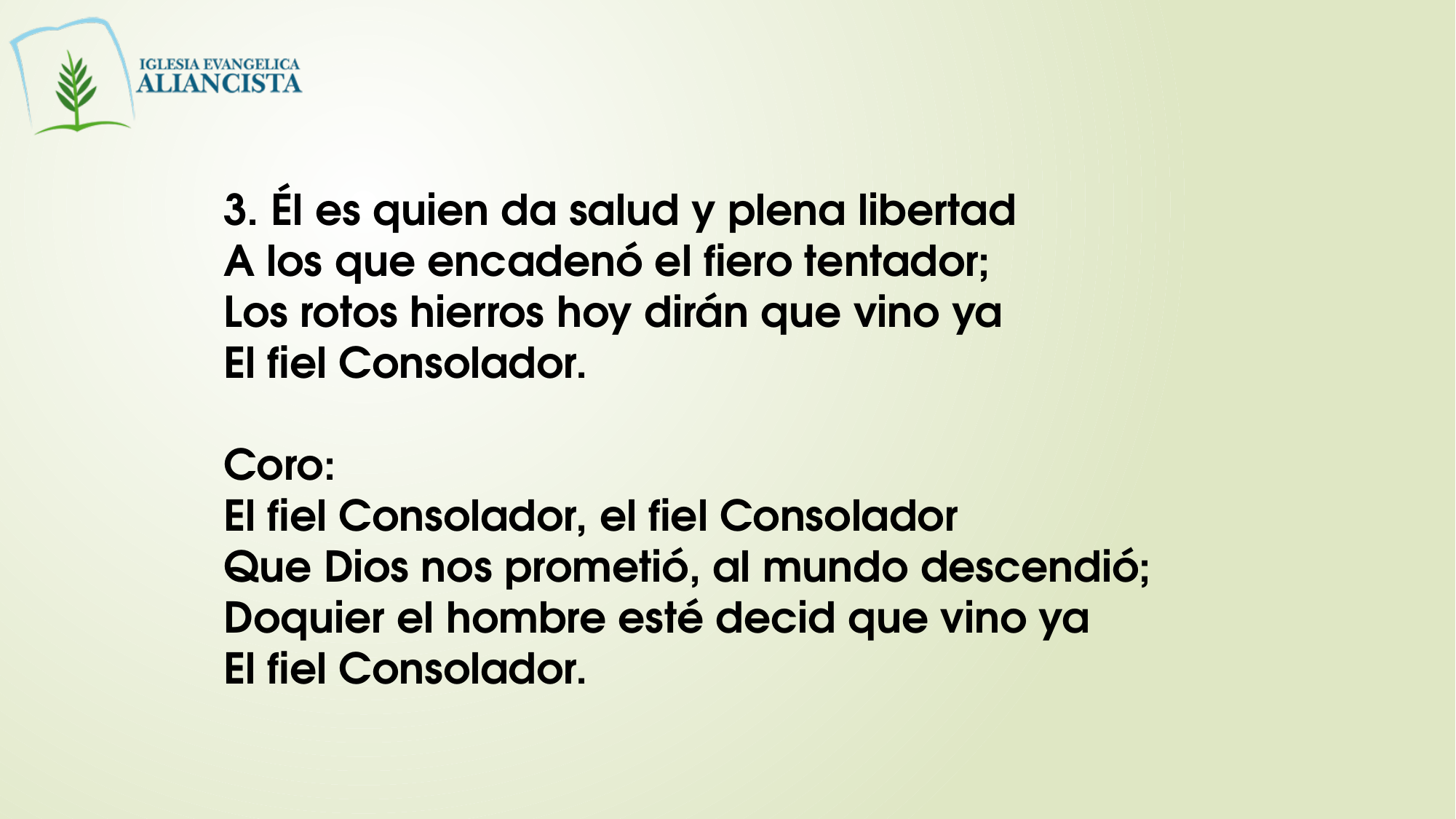

3. Él es quien da salud y plena libertad
A los que encadenó el fiero tentador;
Los rotos hierros hoy dirán que vino ya
El fiel Consolador.

Coro:
El fiel Consolador, el fiel Consolador
Que Dios nos prometió, al mundo descendió;
Doquier el hombre esté decid que vino ya
El fiel Consolador.